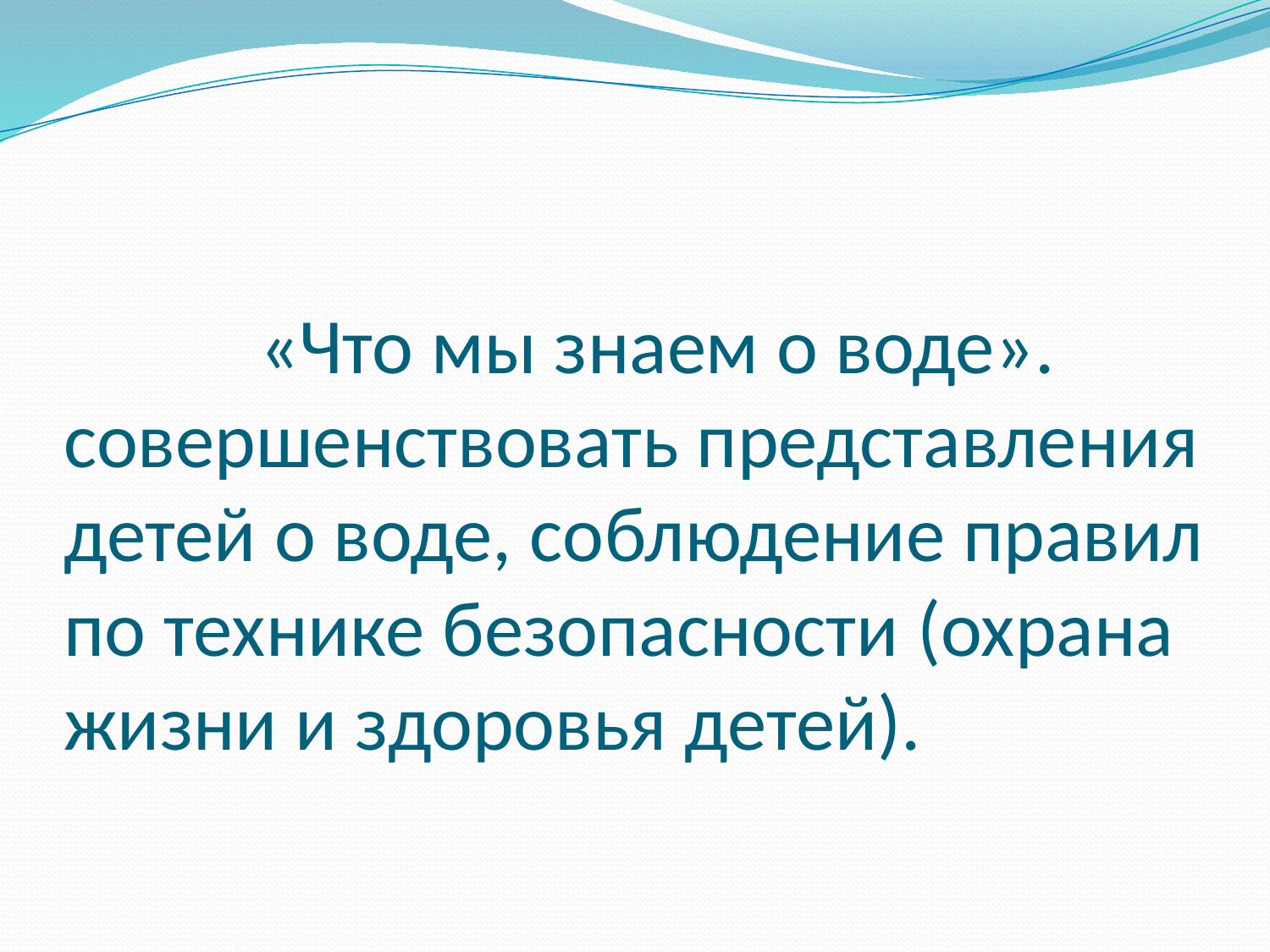

# «Что мы знаем о воде». совершенствовать представления детей о воде, соблюдение правил по технике безопасности (охрана жизни и здоровья детей).